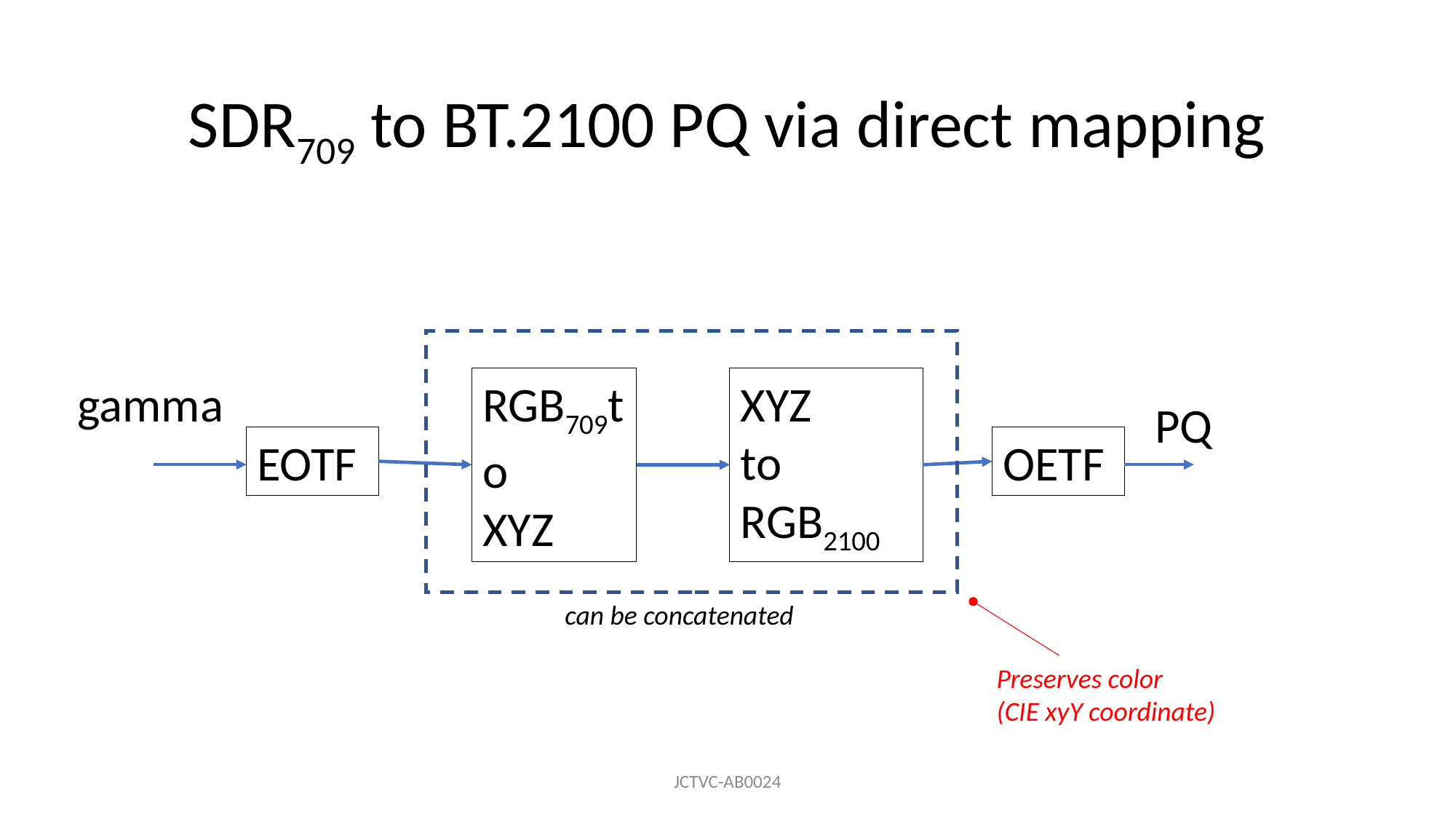

# SDR709 to BT.2100 PQ via direct mapping

gamma
RGB709to
XYZ
XYZ
to RGB2100
PQ
EOTF
OETF
can be concatenated
Preserves color
(CIE xyY coordinate)
JCTVC-AB0024